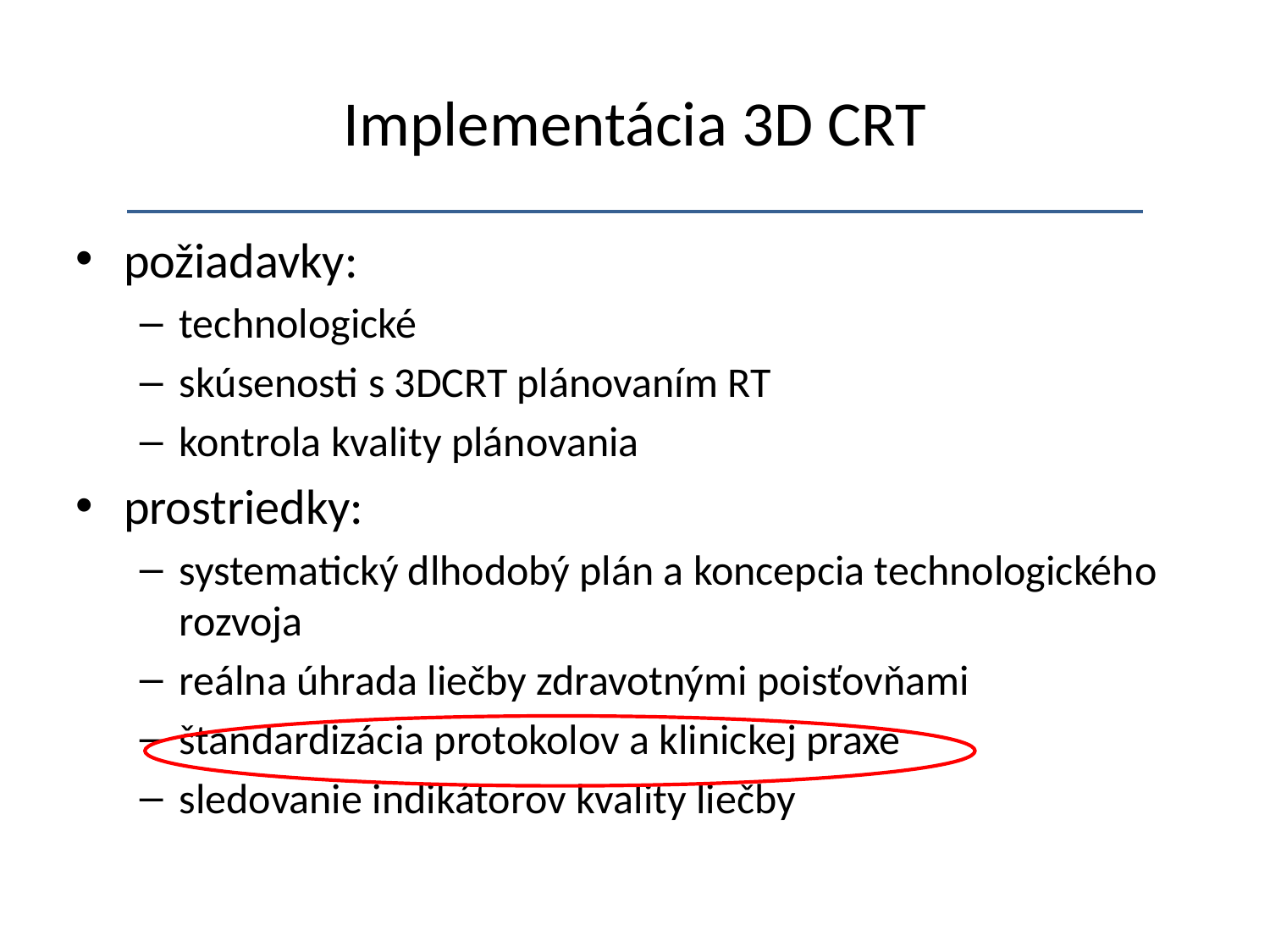

Implementácia 3D CRT
požiadavky:
technologické
skúsenosti s 3DCRT plánovaním RT
kontrola kvality plánovania
prostriedky:
systematický dlhodobý plán a koncepcia technologického rozvoja
reálna úhrada liečby zdravotnými poisťovňami
štandardizácia protokolov a klinickej praxe
sledovanie indikátorov kvality liečby